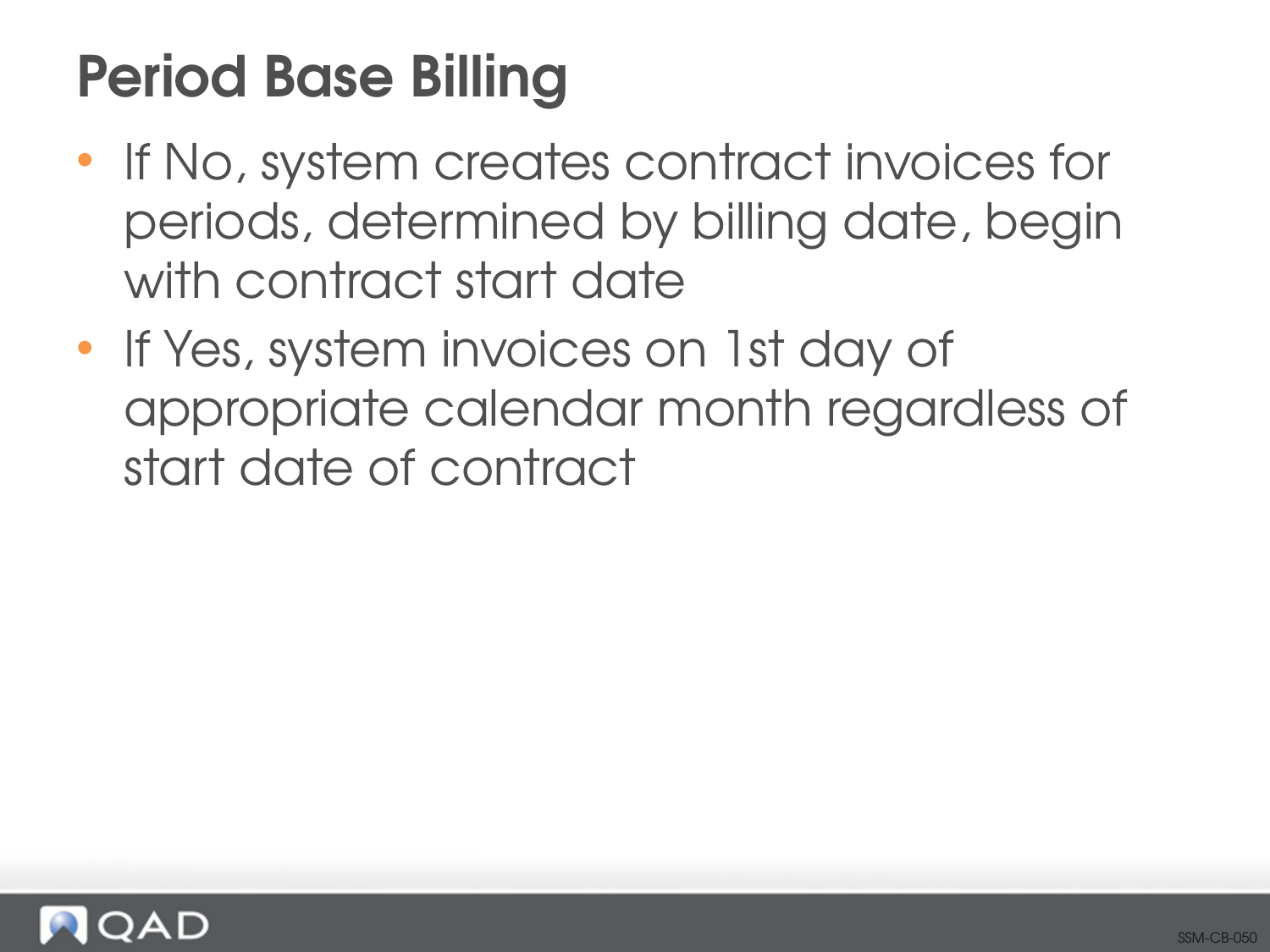

# Period Base Billing
If No, system creates contract invoices for periods, determined by billing date, begin with contract start date
If Yes, system invoices on 1st day of appropriate calendar month regardless of start date of contract

SSM-CB-050